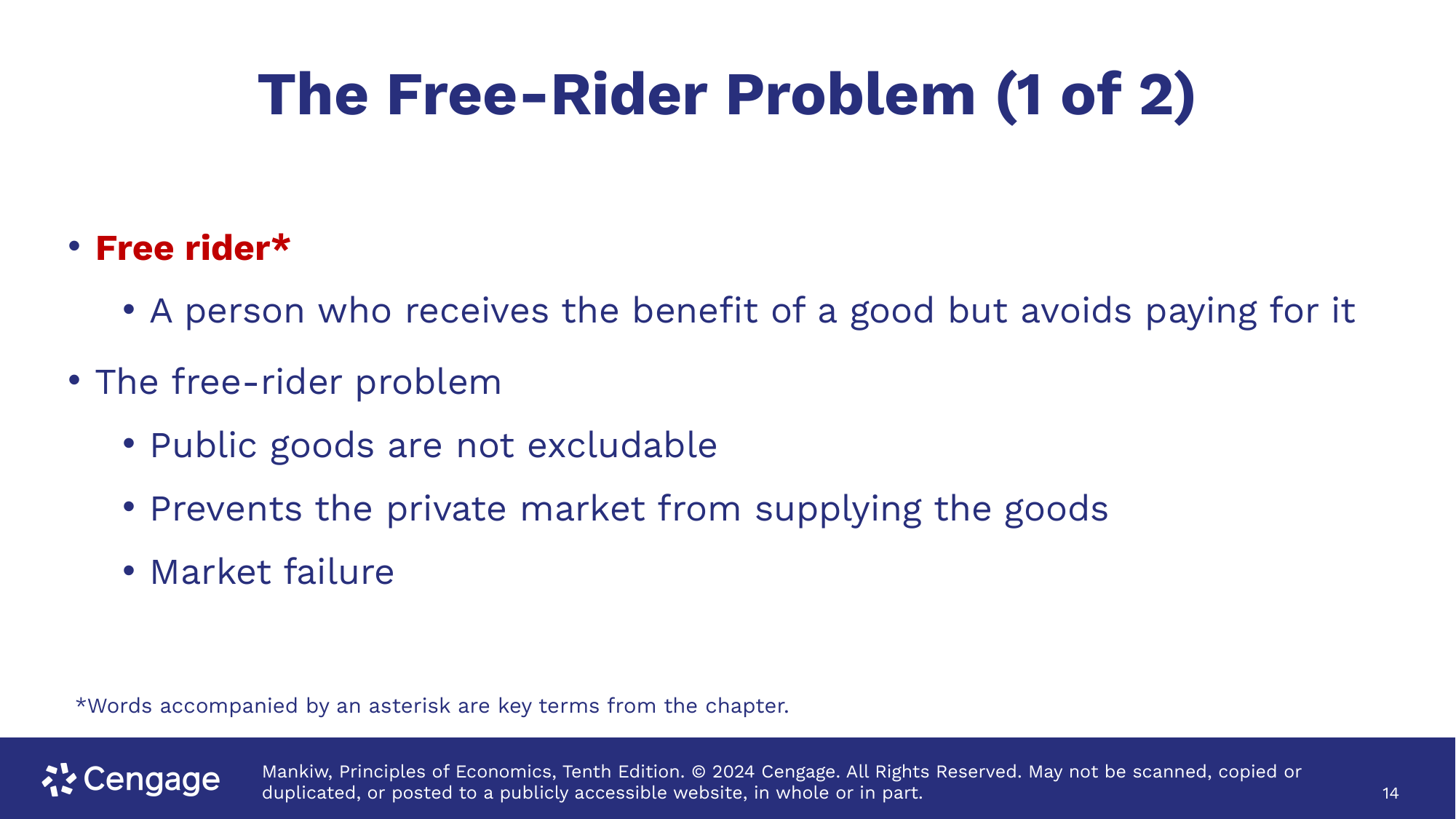

# The Free-Rider Problem (1 of 2)
Free rider*
A person who receives the benefit of a good but avoids paying for it
The free-rider problem
Public goods are not excludable
Prevents the private market from supplying the goods
Market failure
 *Words accompanied by an asterisk are key terms from the chapter.